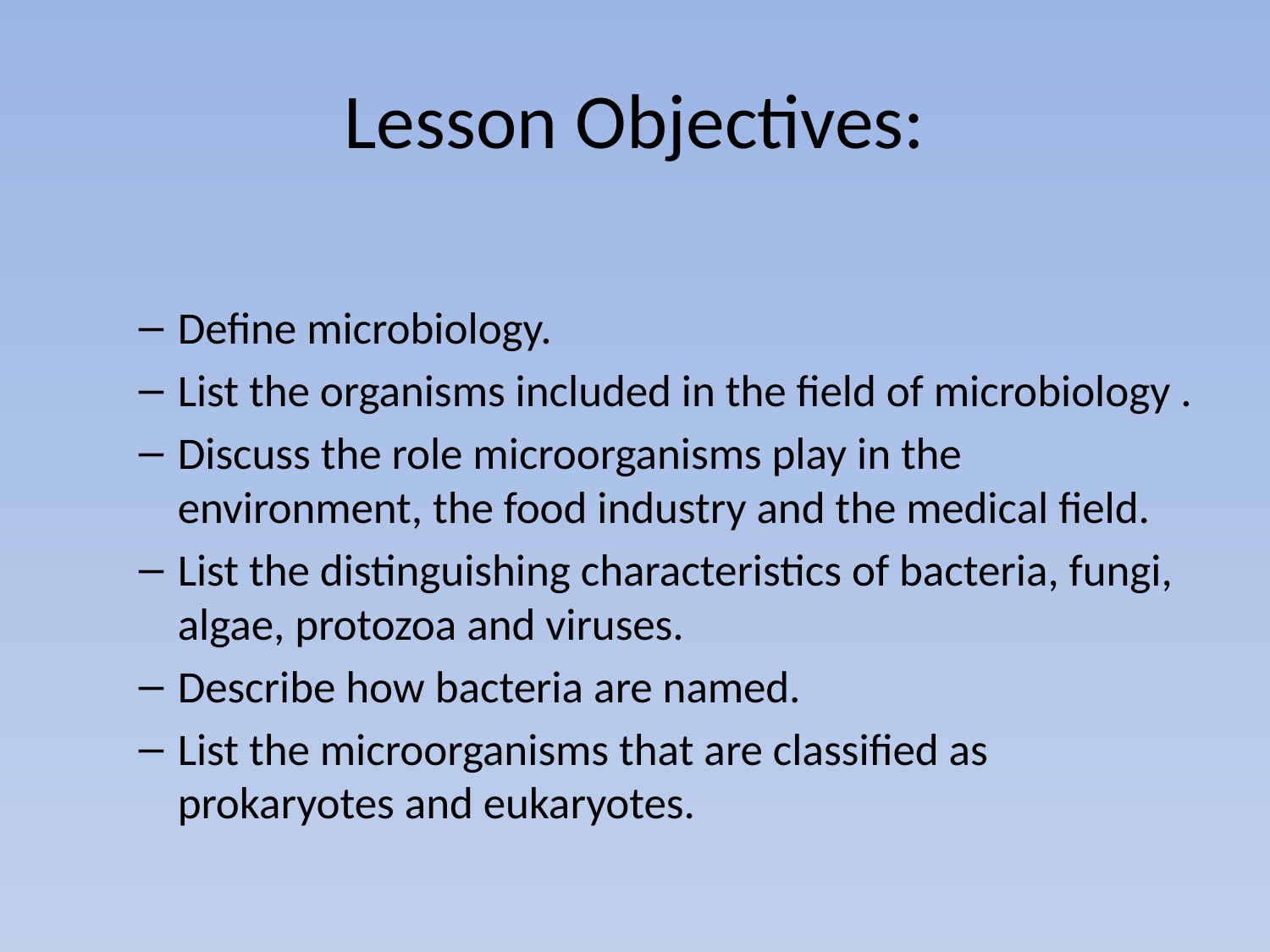

# Lesson Objectives:

Define microbiology.
List the organisms included in the field of microbiology .
Discuss the role microorganisms play in the environment, the food industry and the medical field.
List the distinguishing characteristics of bacteria, fungi, algae, protozoa and viruses.
Describe how bacteria are named.
List the microorganisms that are classified as prokaryotes and eukaryotes.